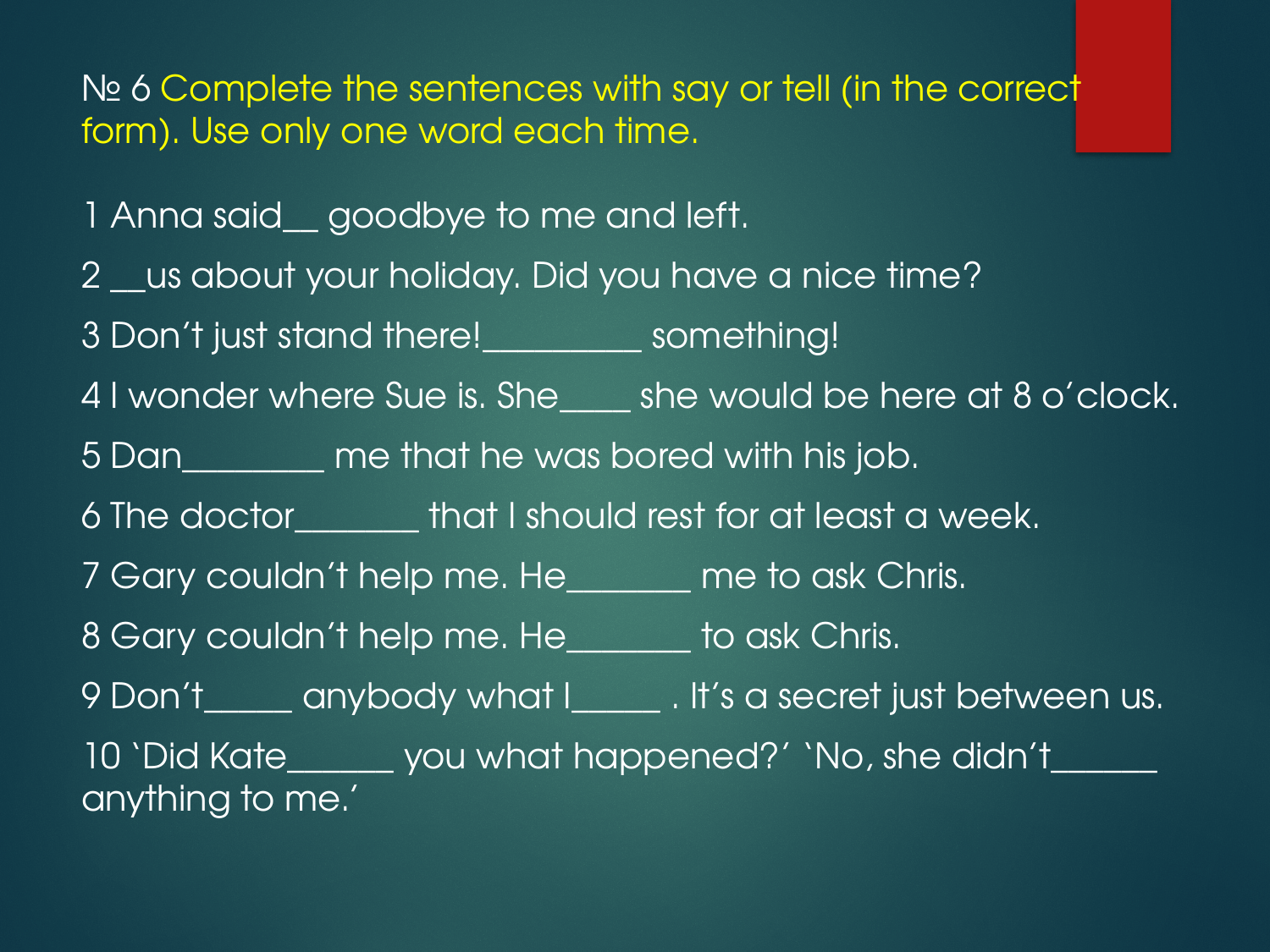

№ 6 Complete the sentences with say or tell (in the correct form). Use only one word each time.
1 Anna said__ goodbye to me and left.
2 __us about your holiday. Did you have a nice time?
3 Don’t just stand there!_________ something!
4 I wonder where Sue is. She____ she would be here at 8 o’clock.
5 Dan________ me that he was bored with his job.
6 The doctor_______ that I should rest for at least a week.
7 Gary couldn’t help me. He_______ me to ask Chris.
8 Gary couldn’t help me. He_______ to ask Chris.
9 Don’t_____ anybody what I_____ . It’s a secret just between us.
10 ‘Did Kate______ you what happened?’ ‘No, she didn’t______ anything to me.’